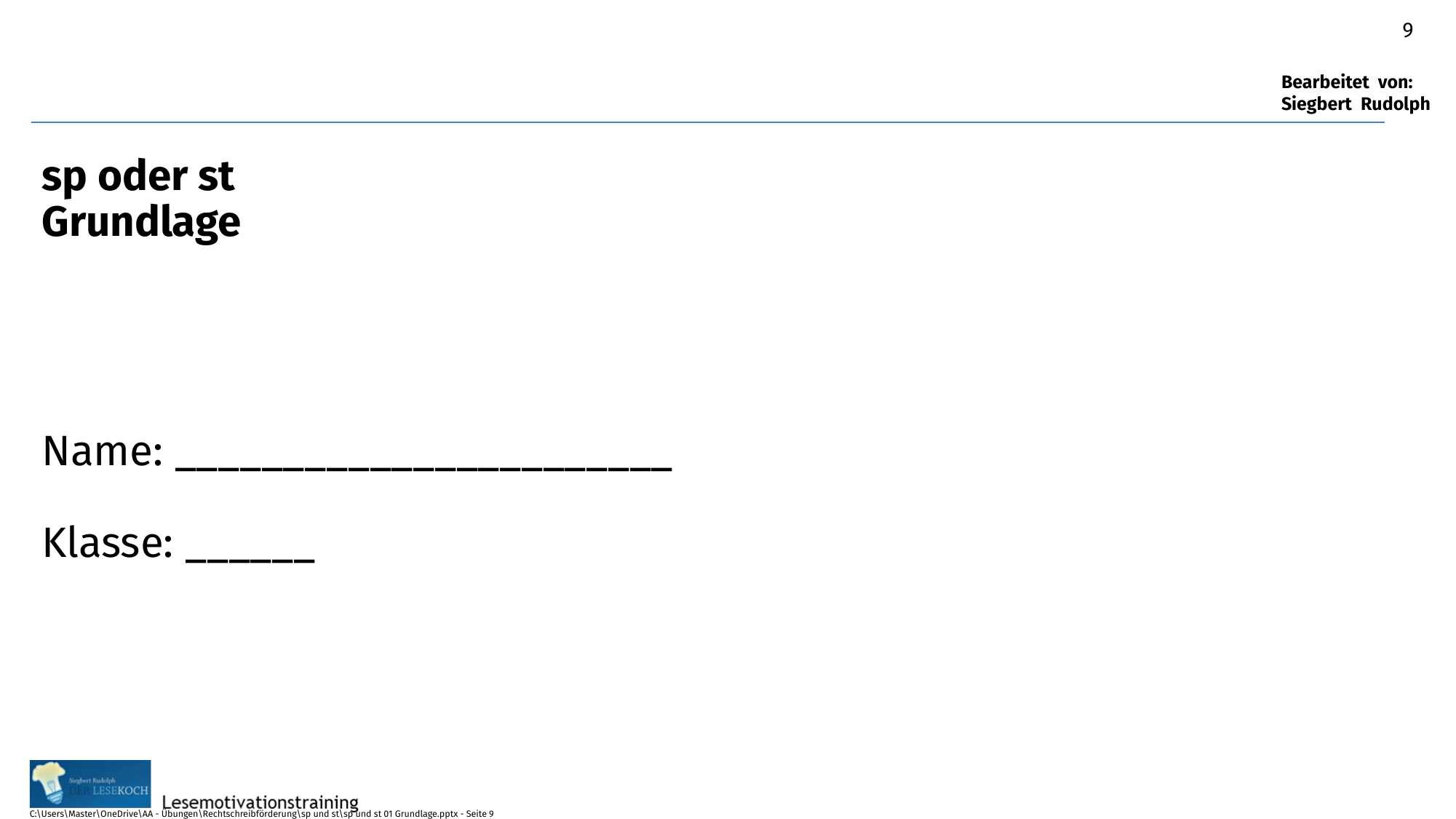

# sp oder st Grundlage Name: _______________________ Klasse: ______
9

C:\Users\Master\OneDrive\AA - Übungen\Rechtschreibförderung\sp und st\sp und st 01 Grundlage.pptx - Seite 9